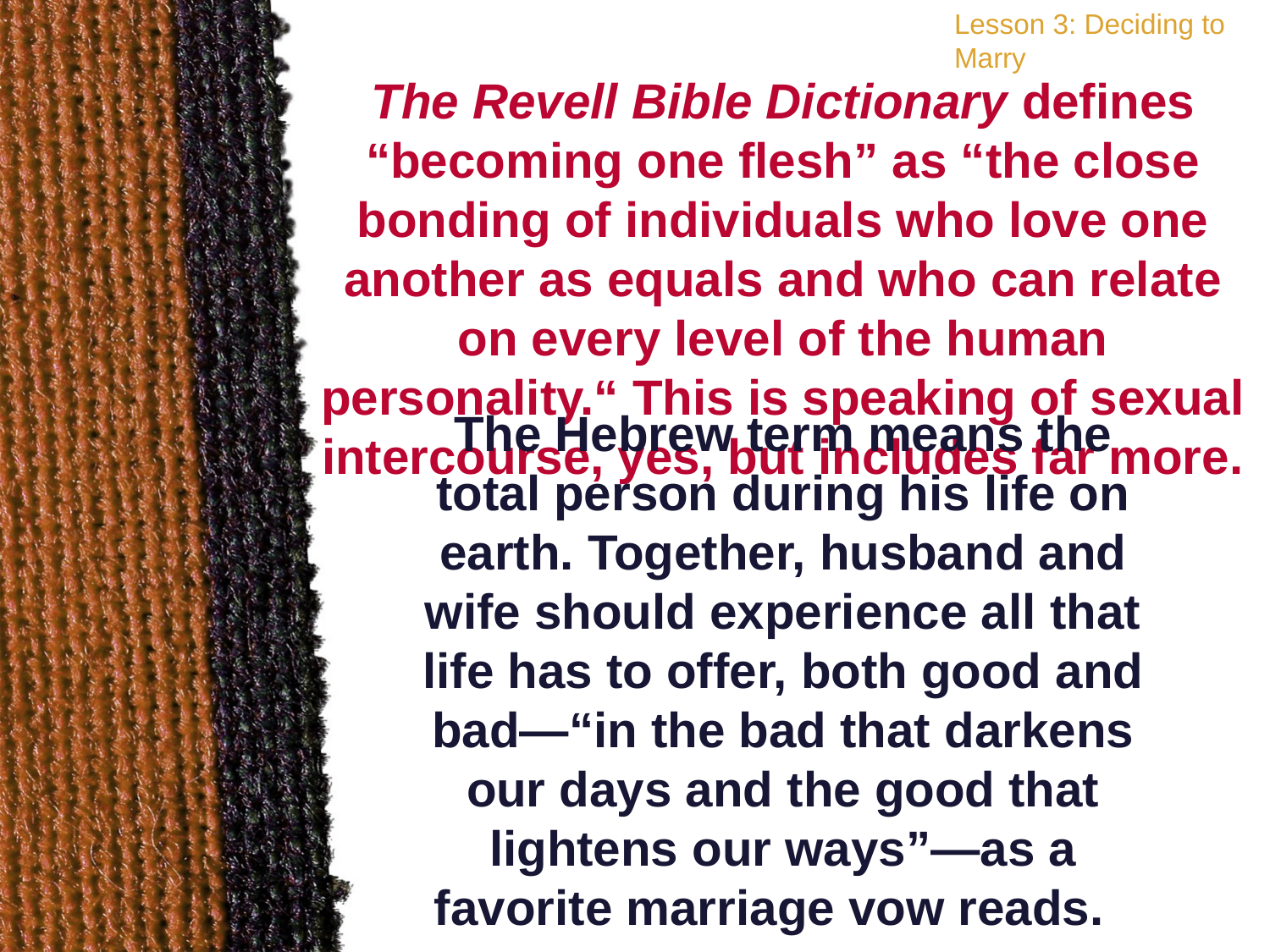

Lesson 3: Deciding to Marry
The Revell Bible Dictionary defines “becoming one flesh” as “the close bonding of individuals who love one another as equals and who can relate on every level of the human personality.“ This is speaking of sexual intercourse, yes, but includes far more.
The Hebrew term means the total person during his life on earth. Together, husband and wife should experience all that life has to offer, both good and bad—“in the bad that darkens our days and the good that lightens our ways”—as a favorite marriage vow reads.